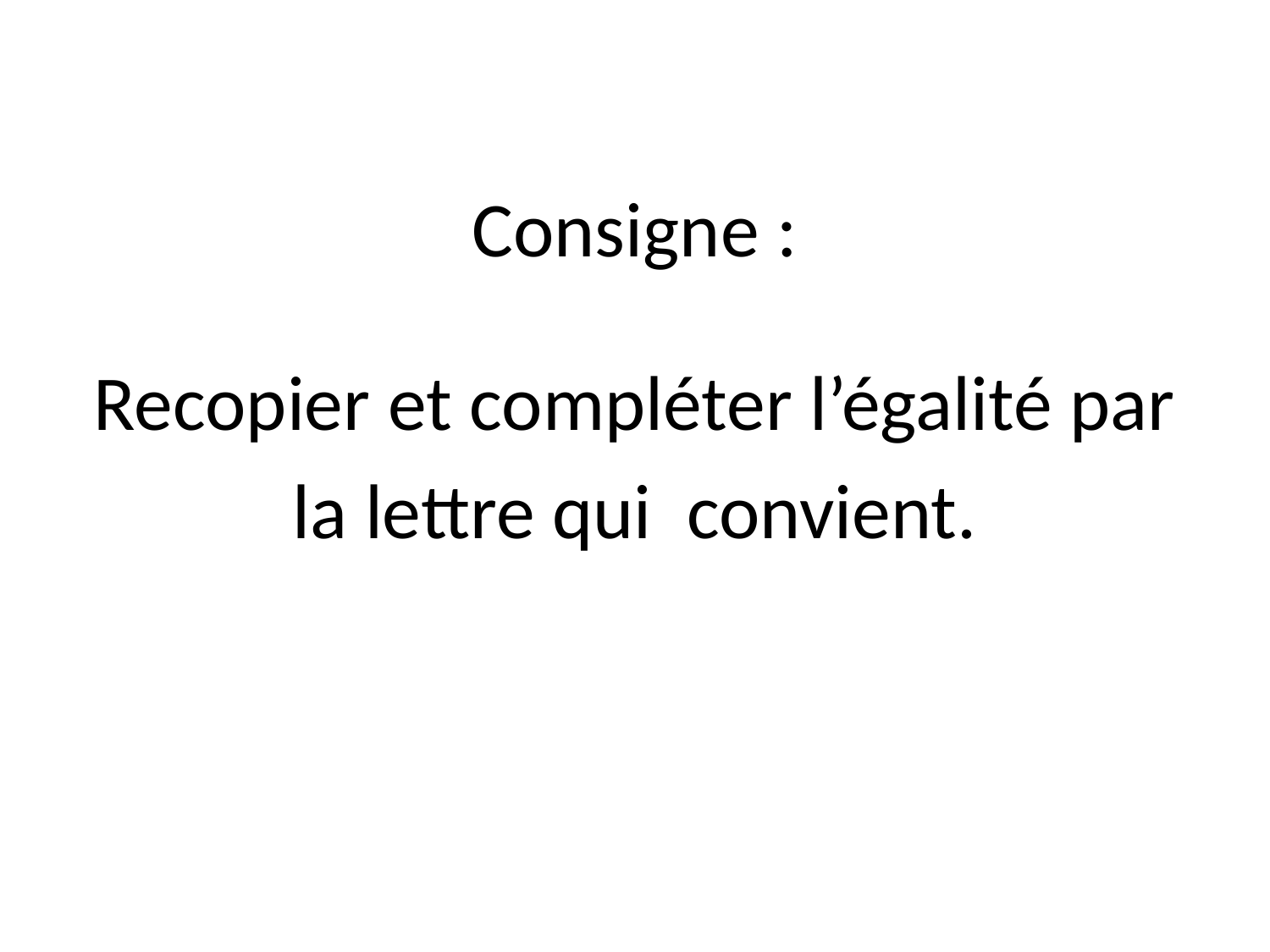

# Consigne :
Recopier et compléter l’égalité par
la lettre qui  convient.